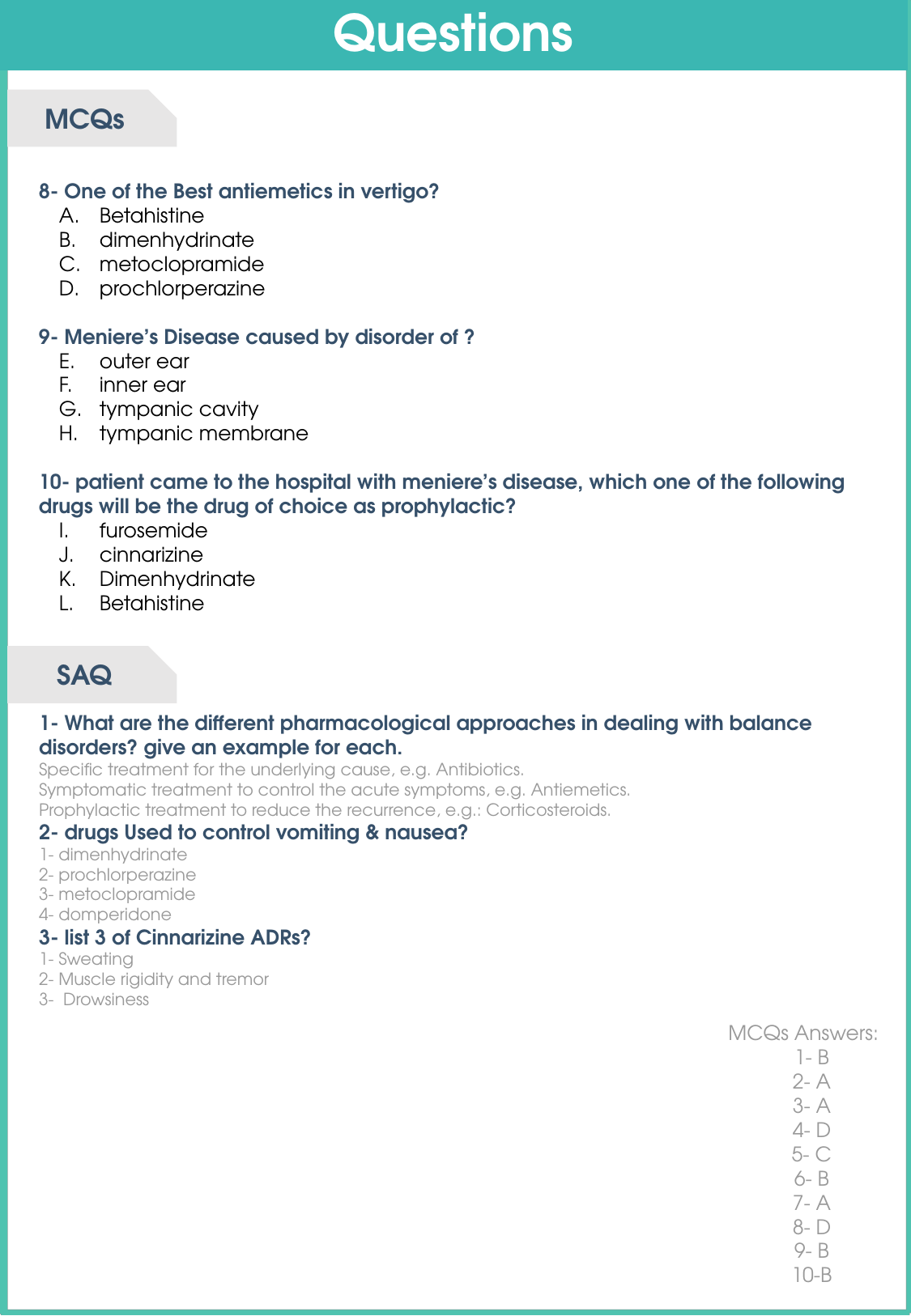

Questions
MCQs
8- One of the Best antiemetics in vertigo?
Betahistine
dimenhydrinate
metoclopramide
prochlorperazine

9- Meniere’s Disease caused by disorder of ?
outer ear
inner ear
tympanic cavity
tympanic membrane

10- patient came to the hospital with meniere’s disease, which one of the following drugs will be the drug of choice as prophylactic?
furosemide
cinnarizine
Dimenhydrinate
Betahistine
SAQ
1- What are the different pharmacological approaches in dealing with balance disorders? give an example for each.
Specific treatment for the underlying cause, e.g. Antibiotics.
Symptomatic treatment to control the acute symptoms, e.g. Antiemetics.
Prophylactic treatment to reduce the recurrence, e.g.: Corticosteroids.
2- drugs Used to control vomiting & nausea?
1- dimenhydrinate
2- prochlorperazine
3- metoclopramide
4- domperidone
3- list 3 of Cinnarizine ADRs?
1- Sweating
2- Muscle rigidity and tremor
3-  Drowsiness
MCQs Answers:
1- B
2- A
3- A
4- D
5- C
6- B
7- A
8- D
9- B
10-B